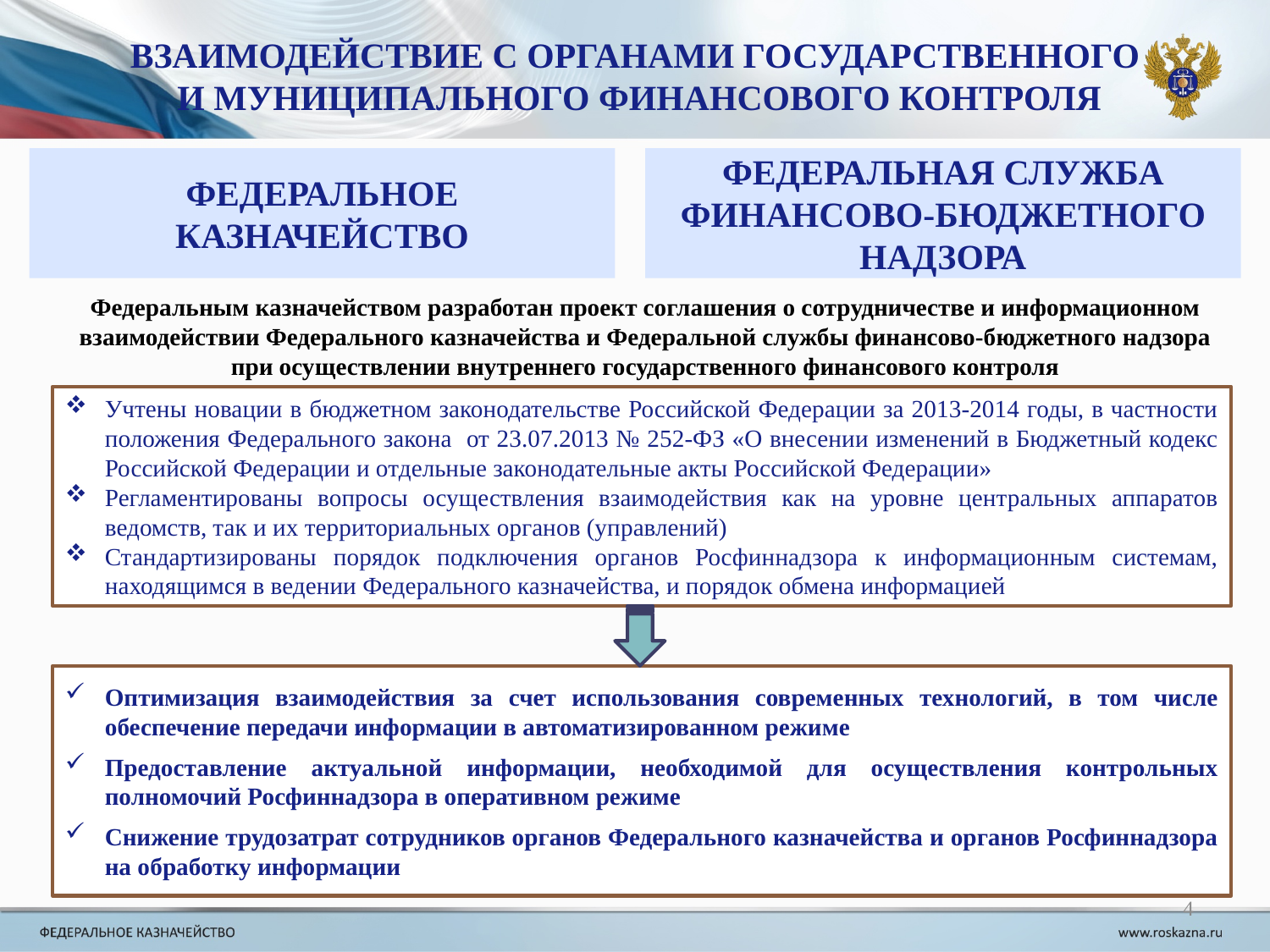

ВЗАИМОДЕЙСТВИЕ С ОРГАНАМИ ГОСУДАРСТВЕННОГО
И МУНИЦИПАЛЬНОГО ФИНАНСОВОГО КОНТРОЛЯ
ФЕДЕРАЛЬНОЕ КАЗНАЧЕЙСТВО
ФЕДЕРАЛЬНАЯ СЛУЖБА ФИНАНСОВО-БЮДЖЕТНОГО НАДЗОРА
Федеральным казначейством разработан проект соглашения о сотрудничестве и информационном взаимодействии Федерального казначейства и Федеральной службы финансово-бюджетного надзора при осуществлении внутреннего государственного финансового контроля
Учтены новации в бюджетном законодательстве Российской Федерации за 2013-2014 годы, в частности положения Федерального закона  от 23.07.2013 № 252-ФЗ «О внесении изменений в Бюджетный кодекс Российской Федерации и отдельные законодательные акты Российской Федерации»
Регламентированы вопросы осуществления взаимодействия как на уровне центральных аппаратов ведомств, так и их территориальных органов (управлений)
Стандартизированы порядок подключения органов Росфиннадзора к информационным системам, находящимся в ведении Федерального казначейства, и порядок обмена информацией

Оптимизация взаимодействия за счет использования современных технологий, в том числе обеспечение передачи информации в автоматизированном режиме
Предоставление актуальной информации, необходимой для осуществления контрольных полномочий Росфиннадзора в оперативном режиме
Снижение трудозатрат сотрудников органов Федерального казначейства и органов Росфиннадзора на обработку информации
4